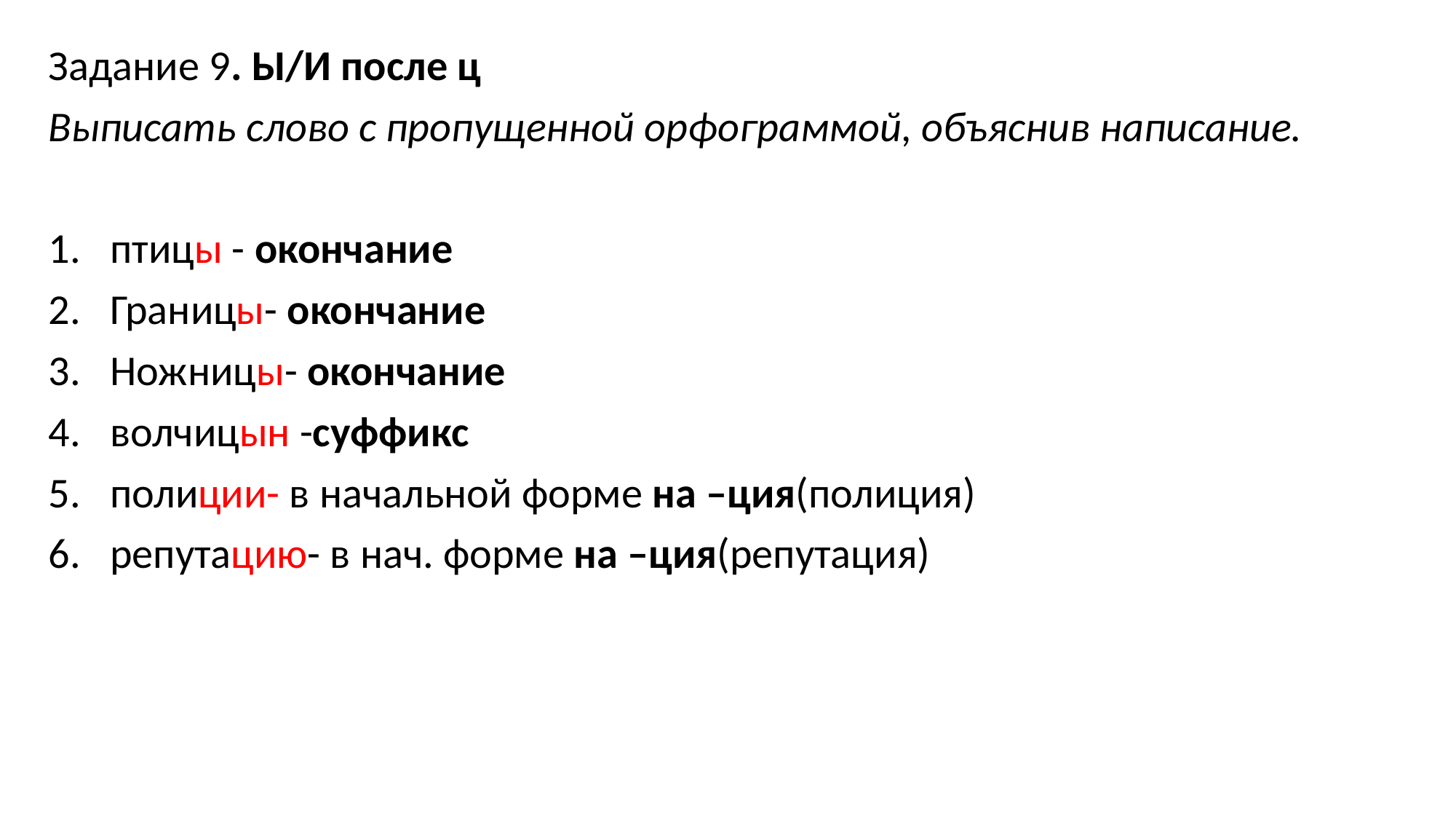

Задание 9. Ы/И после ц
Выписать слово с пропущенной орфограммой, объяснив написание.

птицы - окончание
Границы- окончание
Ножницы- окончание
волчицын -суффикс
полиции- в начальной форме на –ция(полиция)
репутацию- в нач. форме на –ция(репутация)